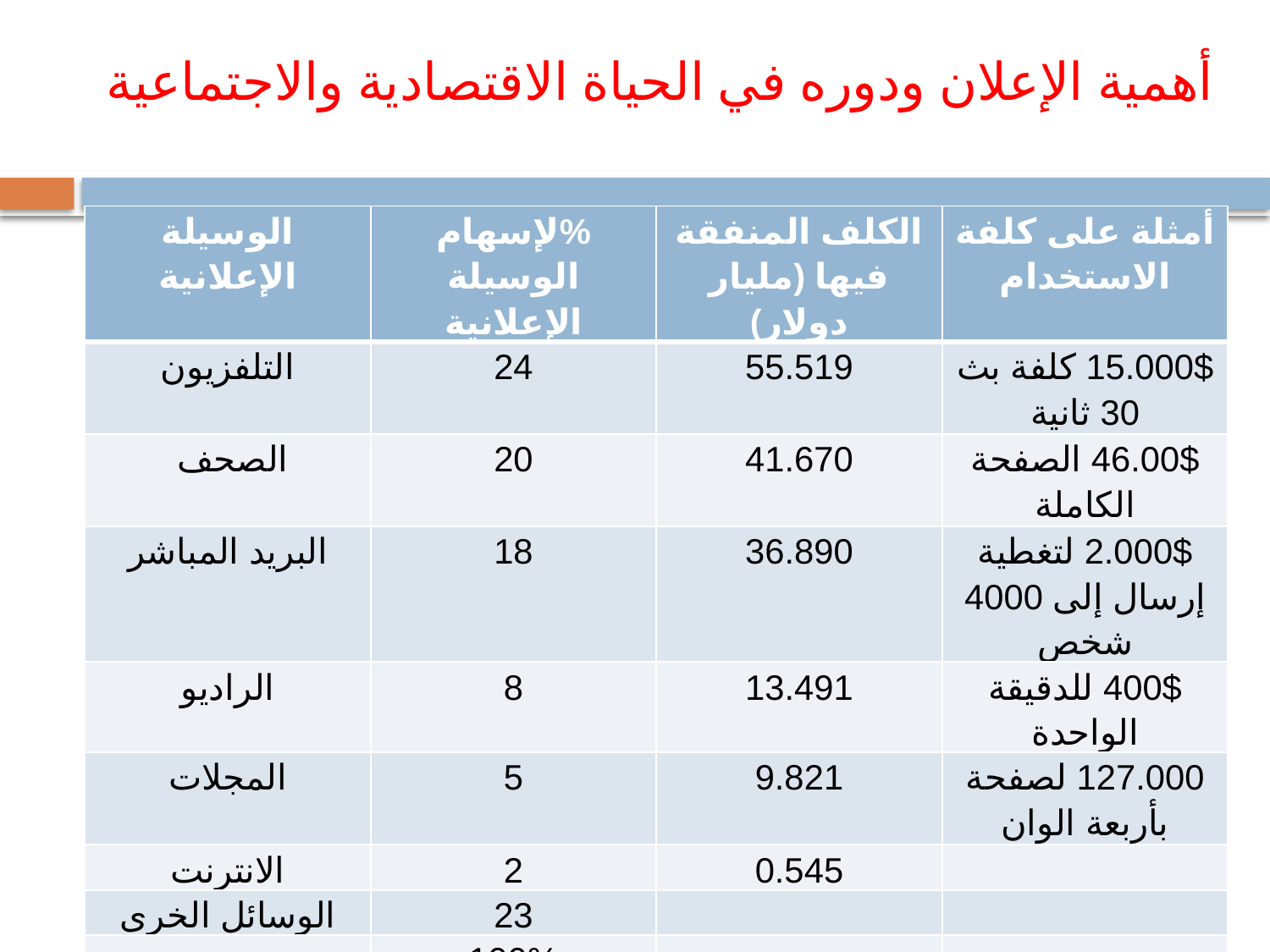

# أهمية الإعلان ودوره في الحياة الاقتصادية والاجتماعية
| الوسيلة الإعلانية | %لإسهام الوسيلة الإعلانية | الكلف المنفقة فيها (مليار دولار) | أمثلة على كلفة الاستخدام |
| --- | --- | --- | --- |
| التلفزيون | 24 | 55.519 | 15.000$ كلفة بث 30 ثانية |
| الصحف | 20 | 41.670 | 46.00$ الصفحة الكاملة |
| البريد المباشر | 18 | 36.890 | 2.000$ لتغطية إرسال إلى 4000 شخص |
| الراديو | 8 | 13.491 | 400$ للدقيقة الواحدة |
| المجلات | 5 | 9.821 | 127.000 لصفحة بأربعة الوان |
| الانترنت | 2 | 0.545 |  |
| الوسائل الخرى | 23 |  |  |
|  | 100% |  |  |